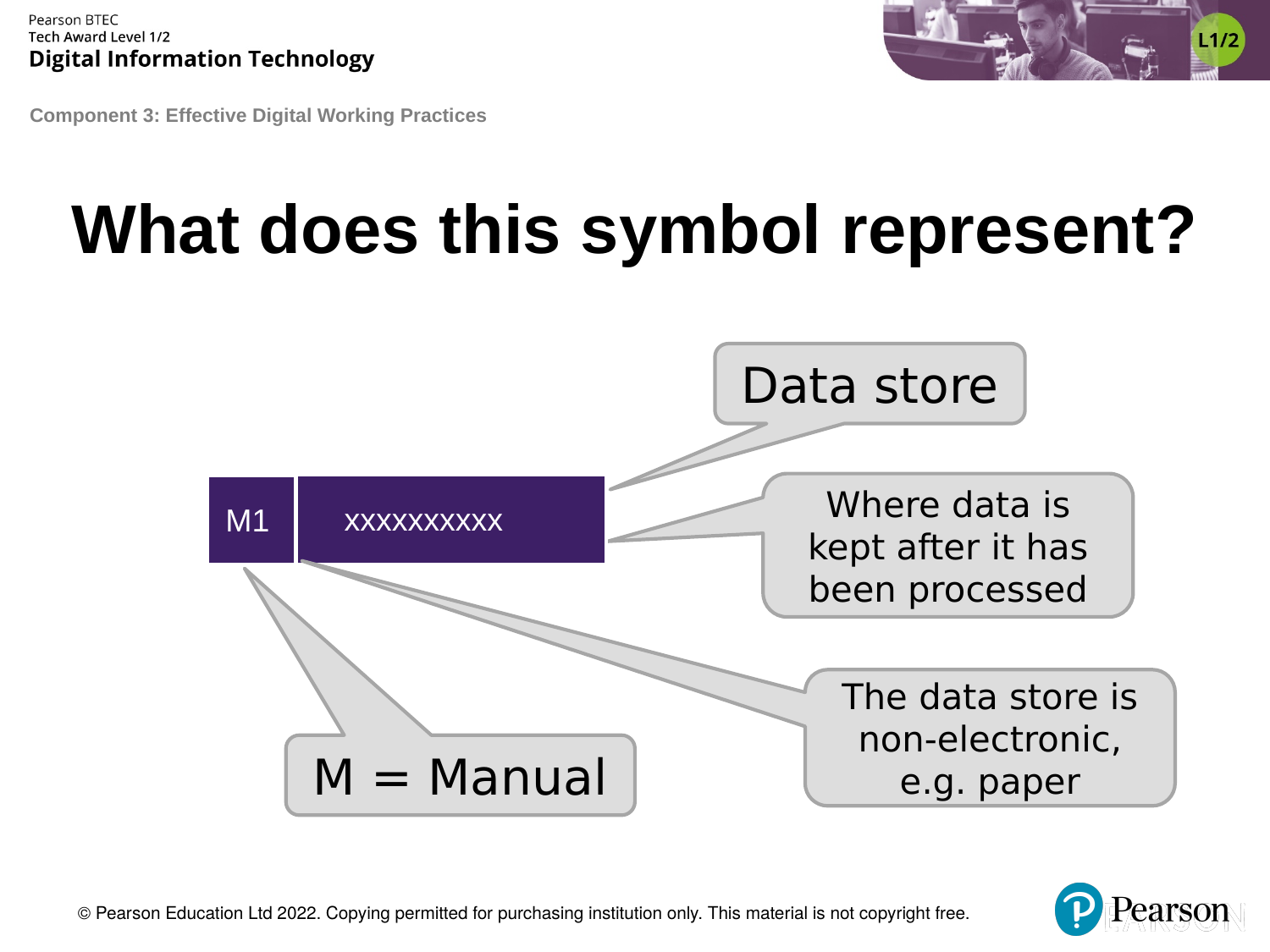

# What does this symbol represent?

Data store

Where data is kept after it has been processed

xxxxxxxxxx
M1

The data store is non-electronic, e.g. paper

M = Manual
© Pearson Education Ltd 2022. Copying permitted for purchasing institution only. This material is not copyright free.